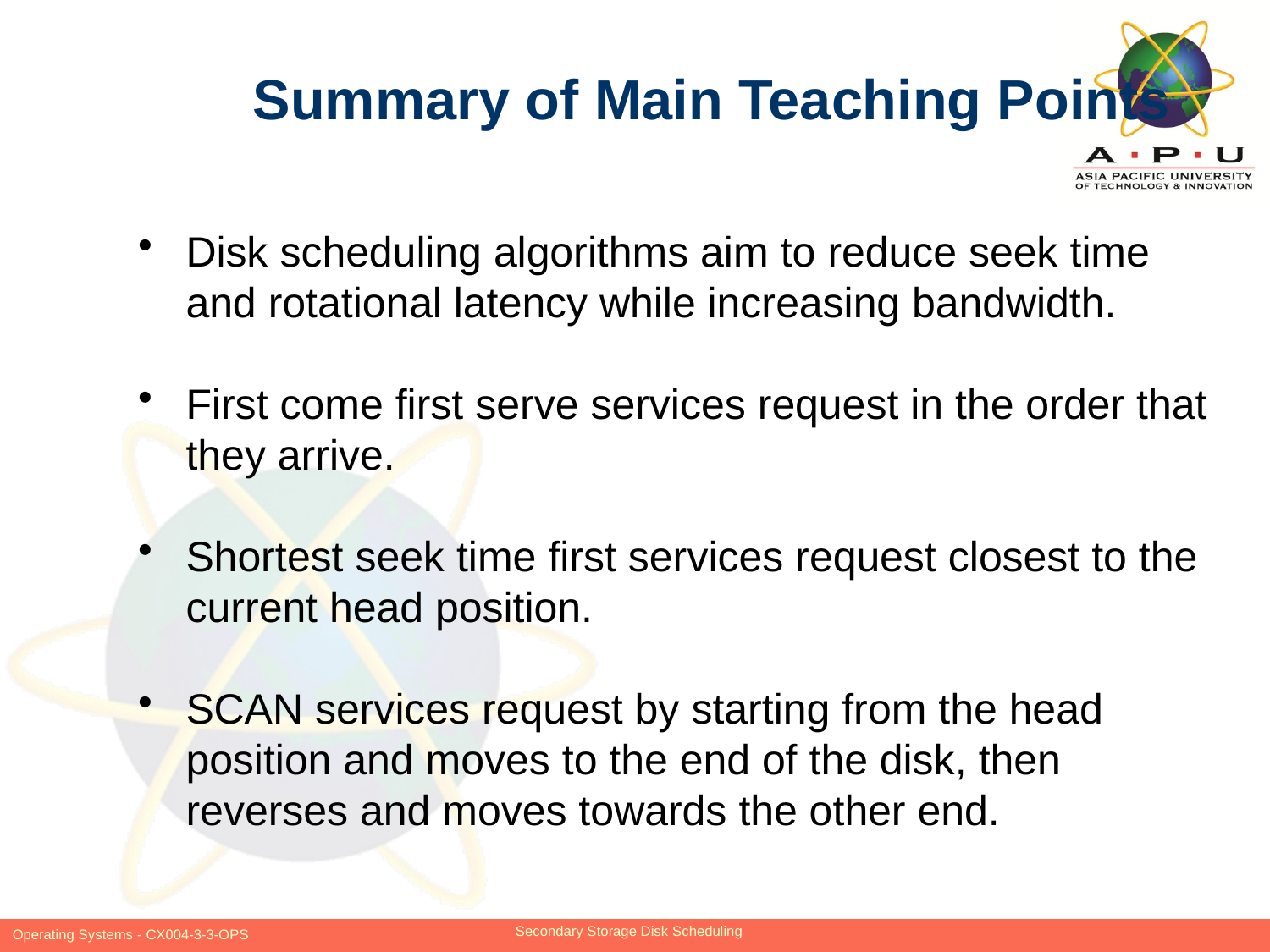

Summary of Main Teaching Points
Disk scheduling algorithms aim to reduce seek time and rotational latency while increasing bandwidth.

First come first serve services request in the order that they arrive.

Shortest seek time first services request closest to the current head position.

SCAN services request by starting from the head position and moves to the end of the disk, then reverses and moves towards the other end.

Slide 33 of 21